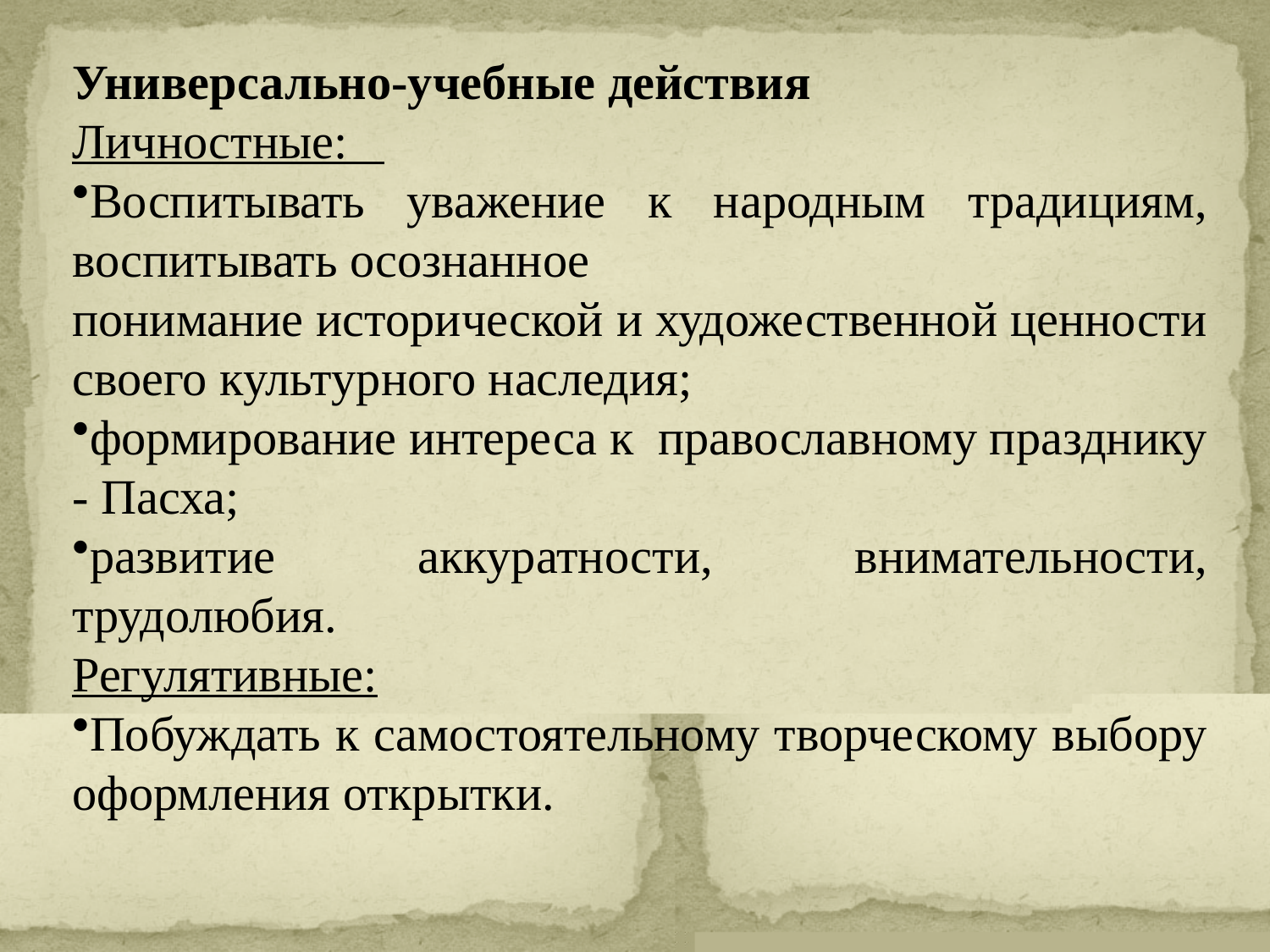

Универсально-учебные действия
Личностные:
Воспитывать уважение к народным традициям, воспитывать осознанное
понимание исторической и художественной ценности своего культурного наследия;
формирование интереса к  православному празднику - Пасха;
развитие аккуратности, внимательности, трудолюбия.
Регулятивные:
Побуждать к самостоятельному творческому выбору оформления открытки.